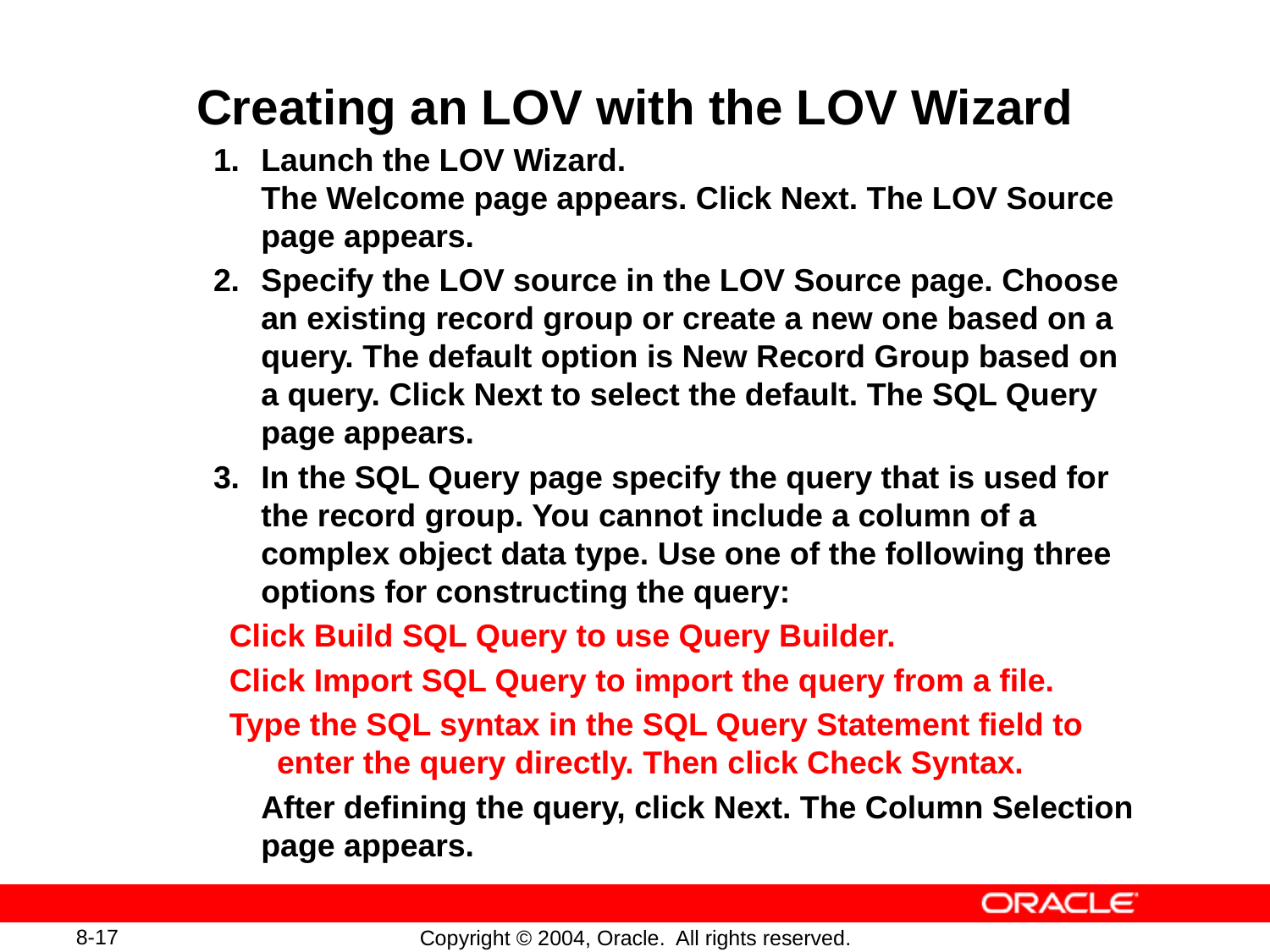

# Creating an LOV with the LOV Wizard
1.	Launch the LOV Wizard.
The Welcome page appears. Click Next. The LOV Source page appears.
2.	Specify the LOV source in the LOV Source page. Choose an existing record group or create a new one based on a query. The default option is New Record Group based on a query. Click Next to select the default. The SQL Query page appears.
3.	In the SQL Query page specify the query that is used for the record group. You cannot include a column of a complex object data type. Use one of the following three options for constructing the query:
Click Build SQL Query to use Query Builder.
Click Import SQL Query to import the query from a file.
Type the SQL syntax in the SQL Query Statement field to enter the query directly. Then click Check Syntax.
	After defining the query, click Next. The Column Selection page appears.